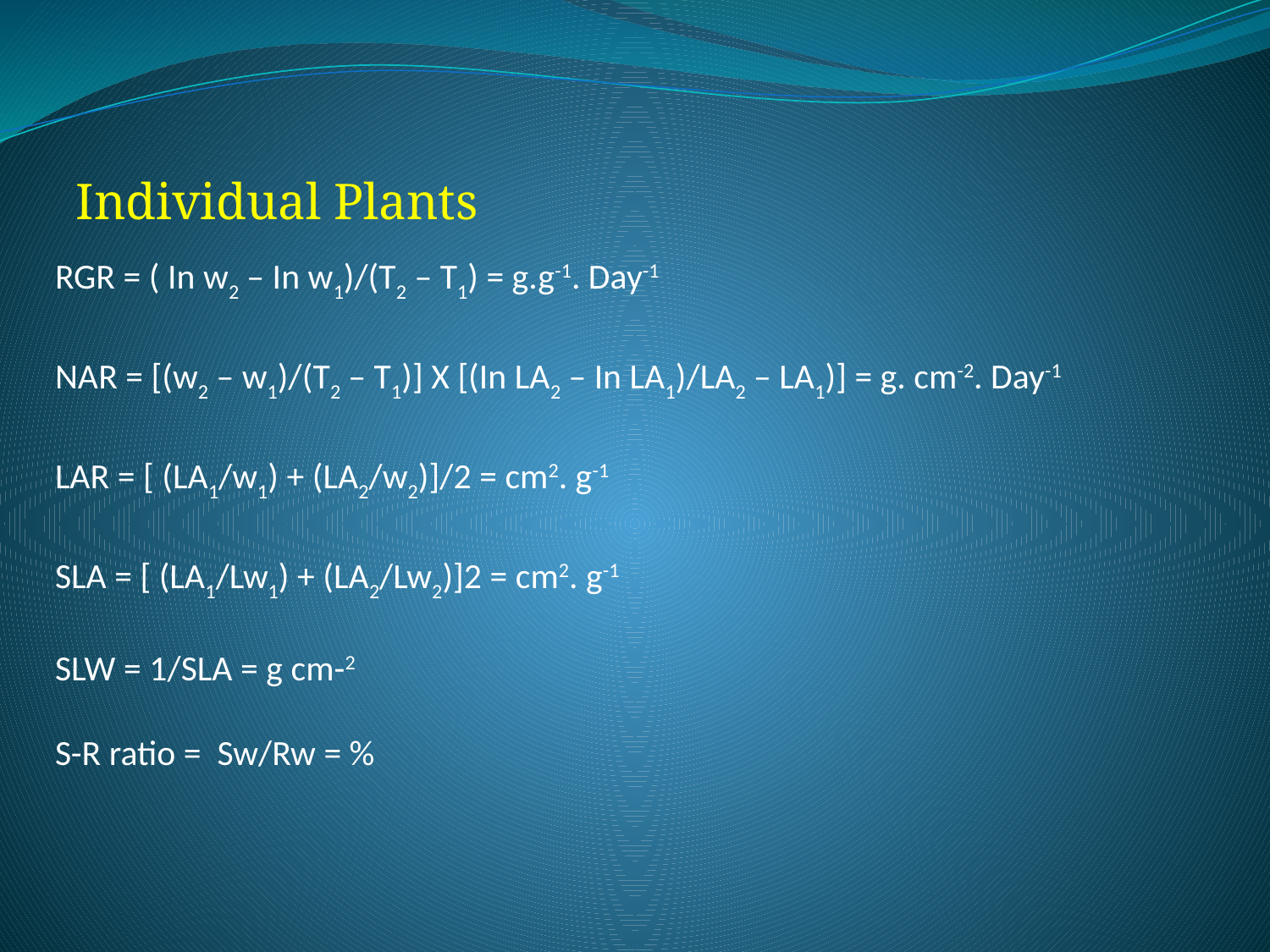

RGR = ( In w2 – In w1)/(T2 – T1) = g.g-1. Day-1
NAR = [(w2 – w1)/(T2 – T1)] X [(In LA2 – In LA1)/LA2 – LA1)] = g. cm-2. Day-1
LAR = [ (LA1/w1) + (LA2/w2)]/2 = cm2. g-1
SLA = [ (LA1/Lw1) + (LA2/Lw2)]2 = cm2. g-1
SLW = 1/SLA = g cm-2
S-R ratio =  Sw/Rw = %

Individual Plants